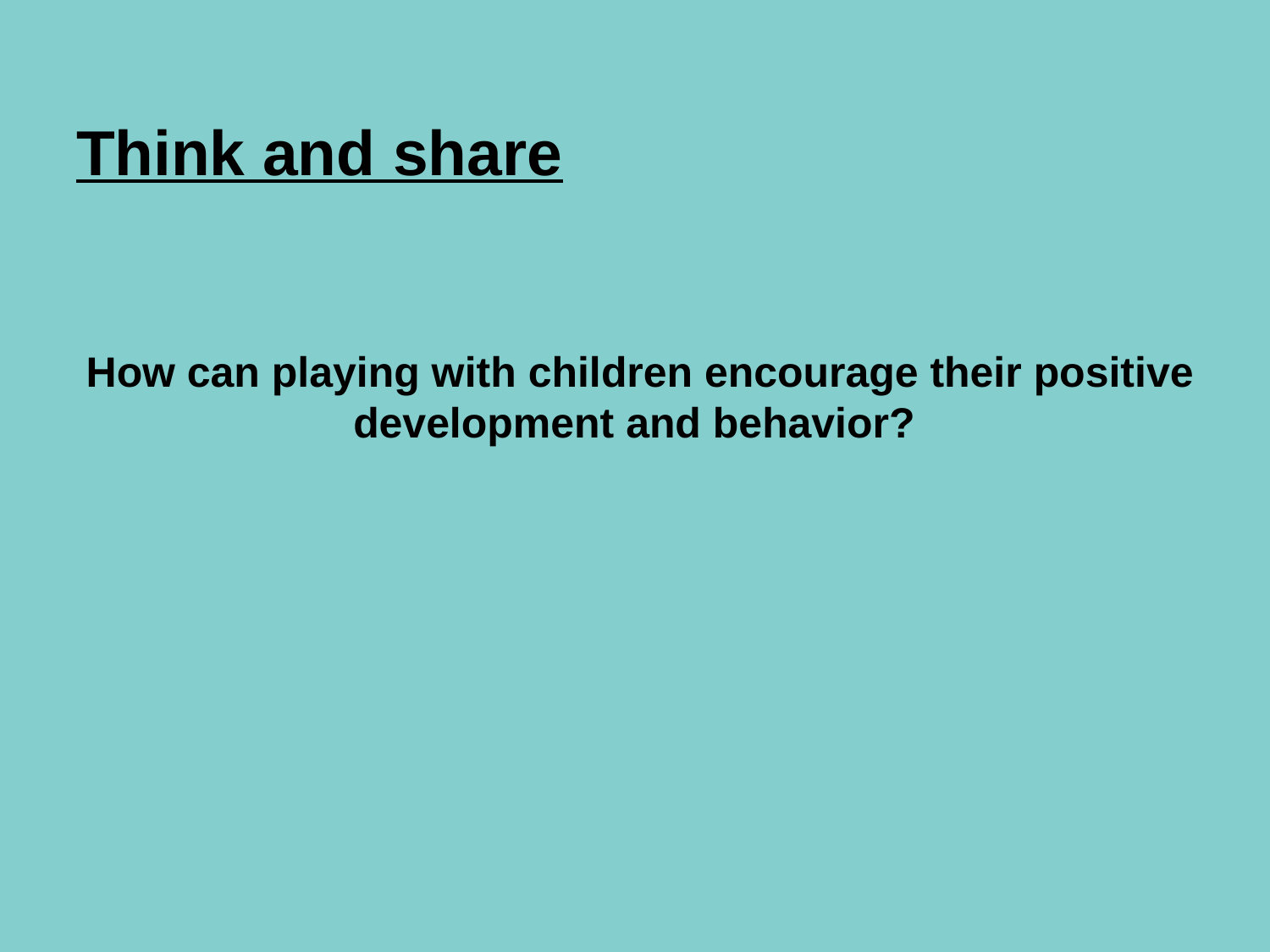

Think and share

# How can playing with children encourage their positive development and behavior?